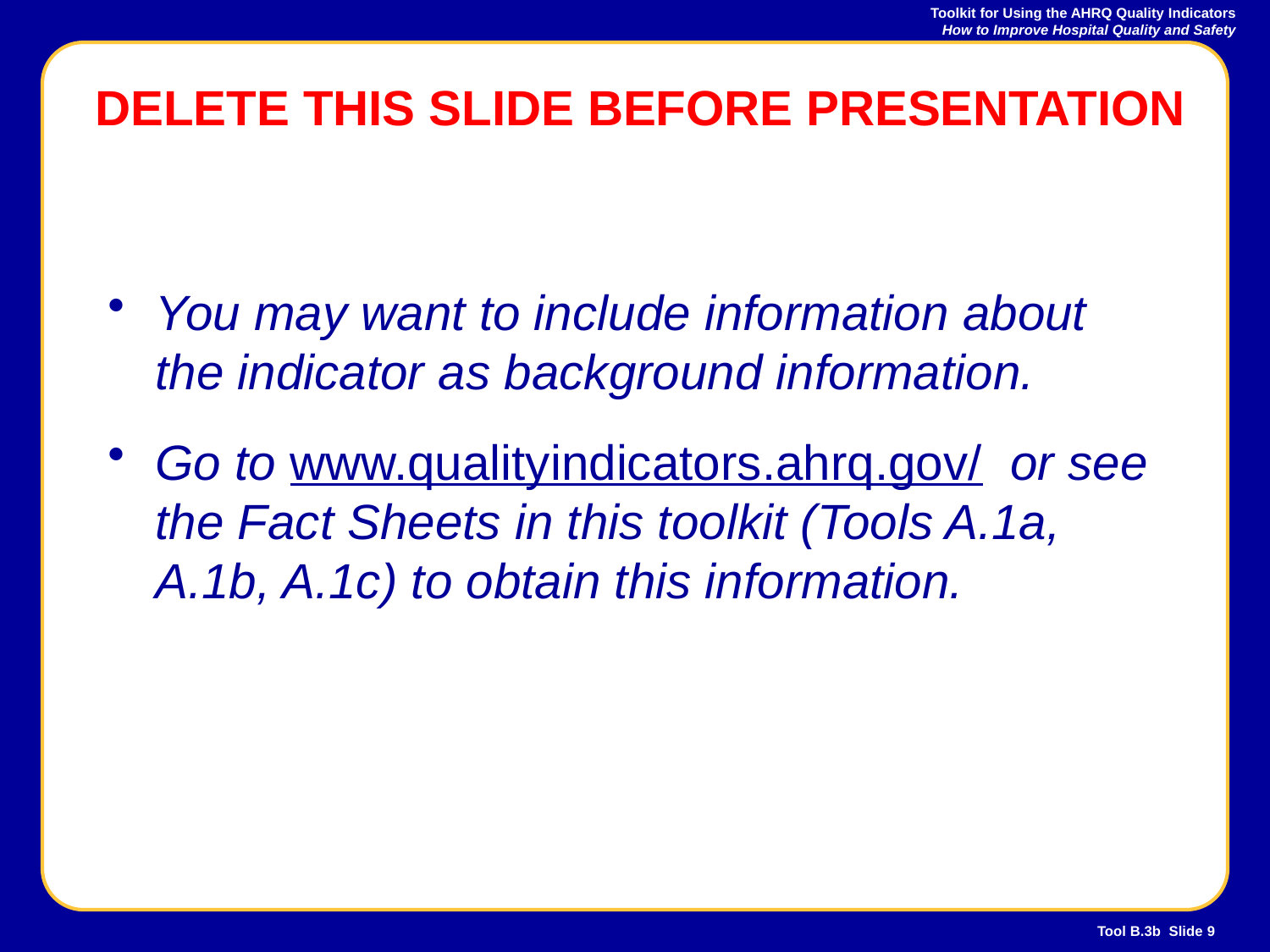

DELETE THIS SLIDE BEFORE PRESENTATION
You may want to include information about the indicator as background information.
Go to www.qualityindicators.ahrq.gov/  or see the Fact Sheets in this toolkit (Tools A.1a, A.1b, A.1c) to obtain this information.